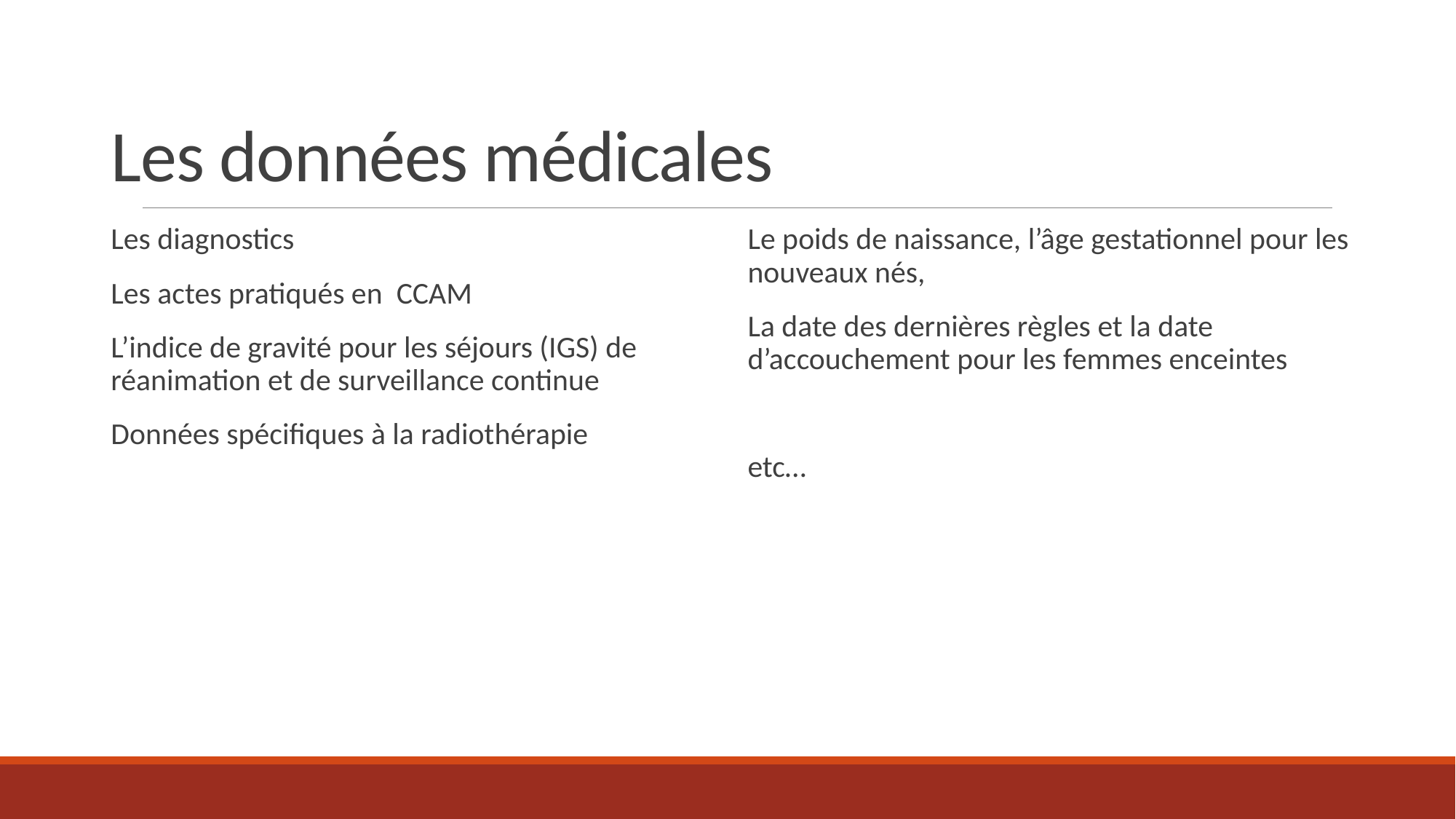

# Les données médicales
Les diagnostics
Les actes pratiqués en  CCAM
L’indice de gravité pour les séjours (IGS) de réanimation et de surveillance continue
Données spécifiques à la radiothérapie
Le poids de naissance, l’âge gestationnel pour les nouveaux nés,
La date des dernières règles et la date d’accouchement pour les femmes enceintes

etc…